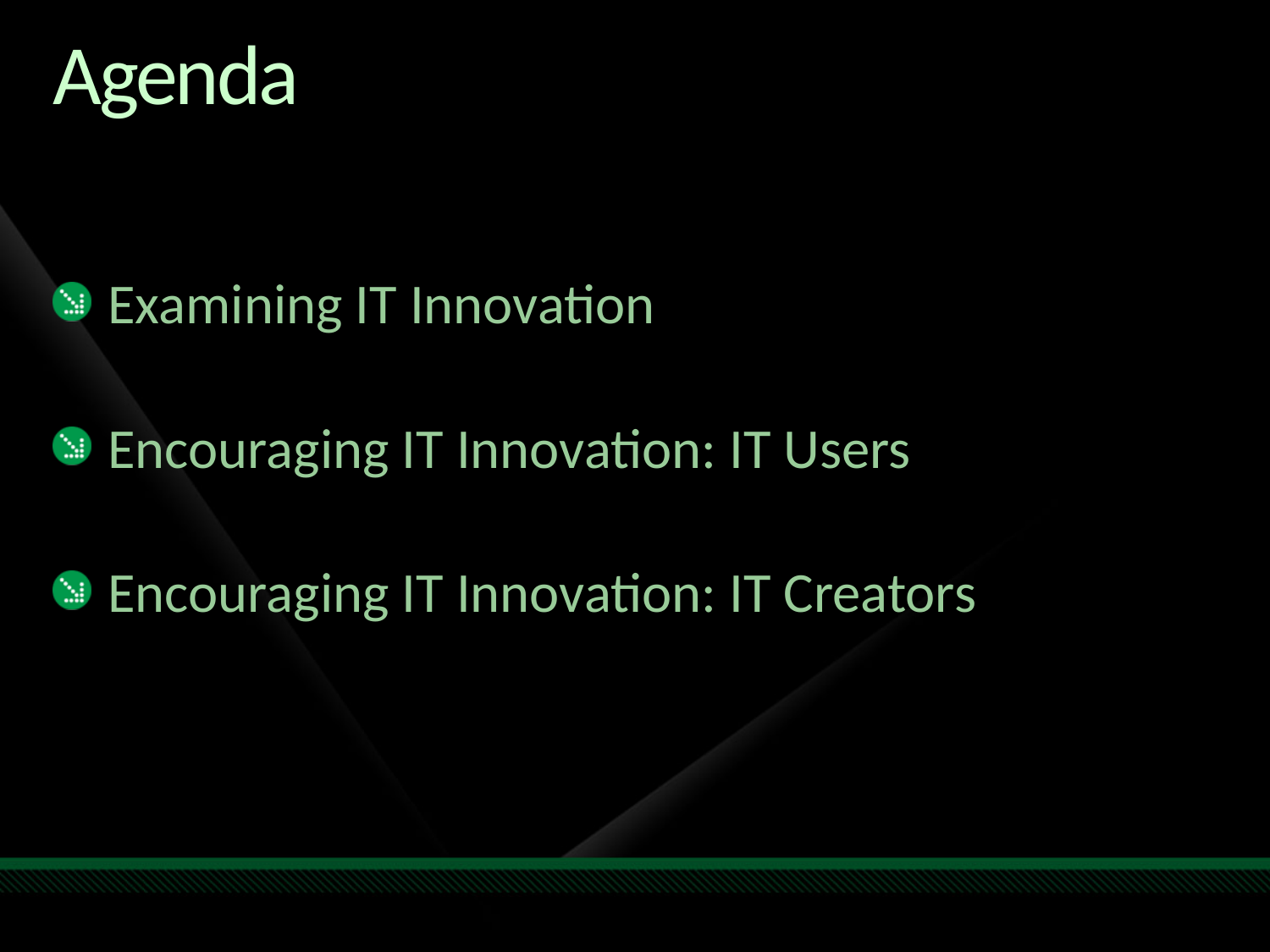

# Agenda

Examining IT Innovation

Encouraging IT Innovation: IT Users

Encouraging IT Innovation: IT Creators